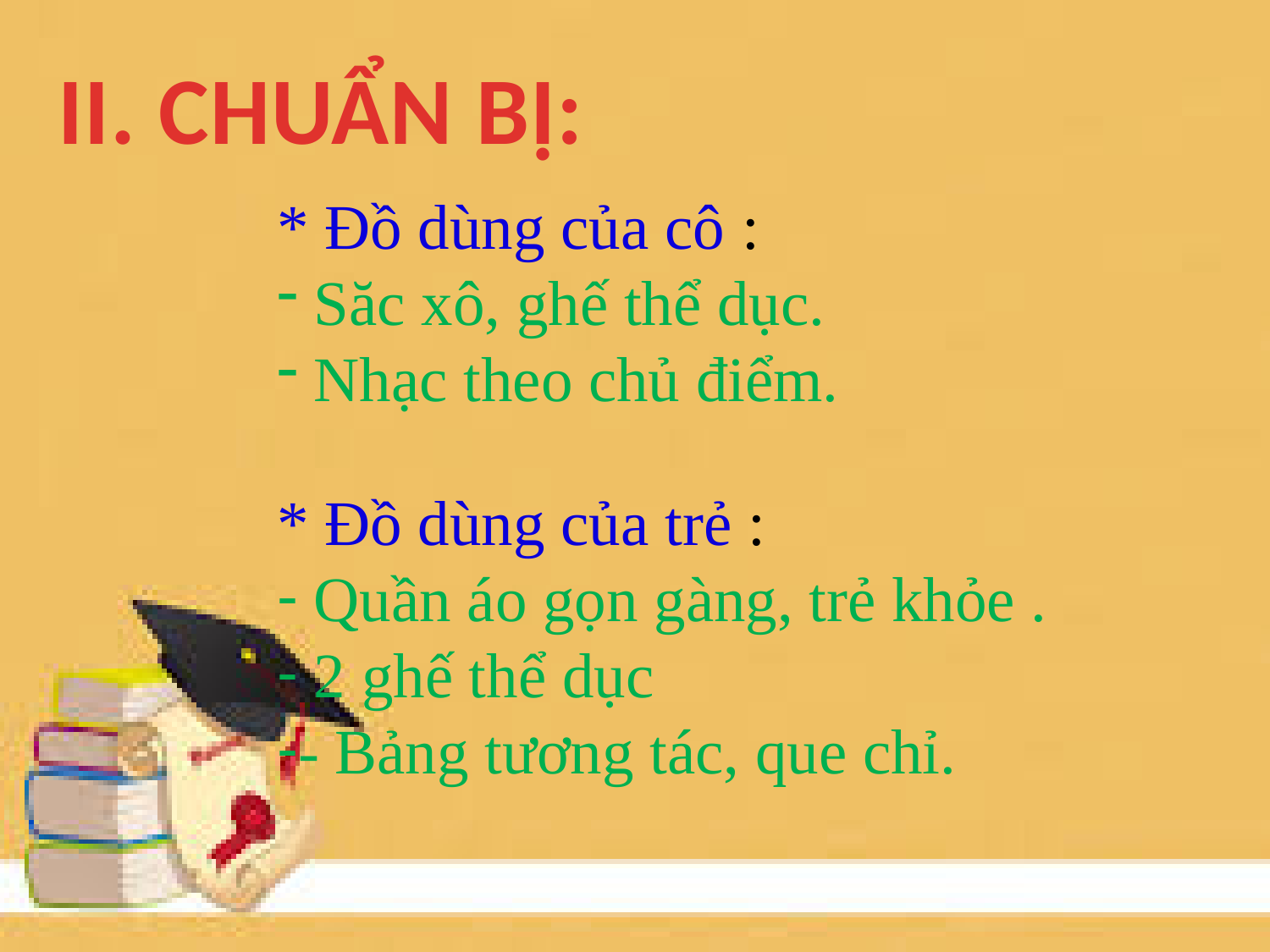

II. CHUẨN BỊ:
* Đồ dùng của cô :
 Săc xô, ghế thể dục.
 Nhạc theo chủ điểm.

* Đồ dùng của trẻ :
 Quần áo gọn gàng, trẻ khỏe .
 2 ghế thể dục
- Bảng tương tác, que chỉ.